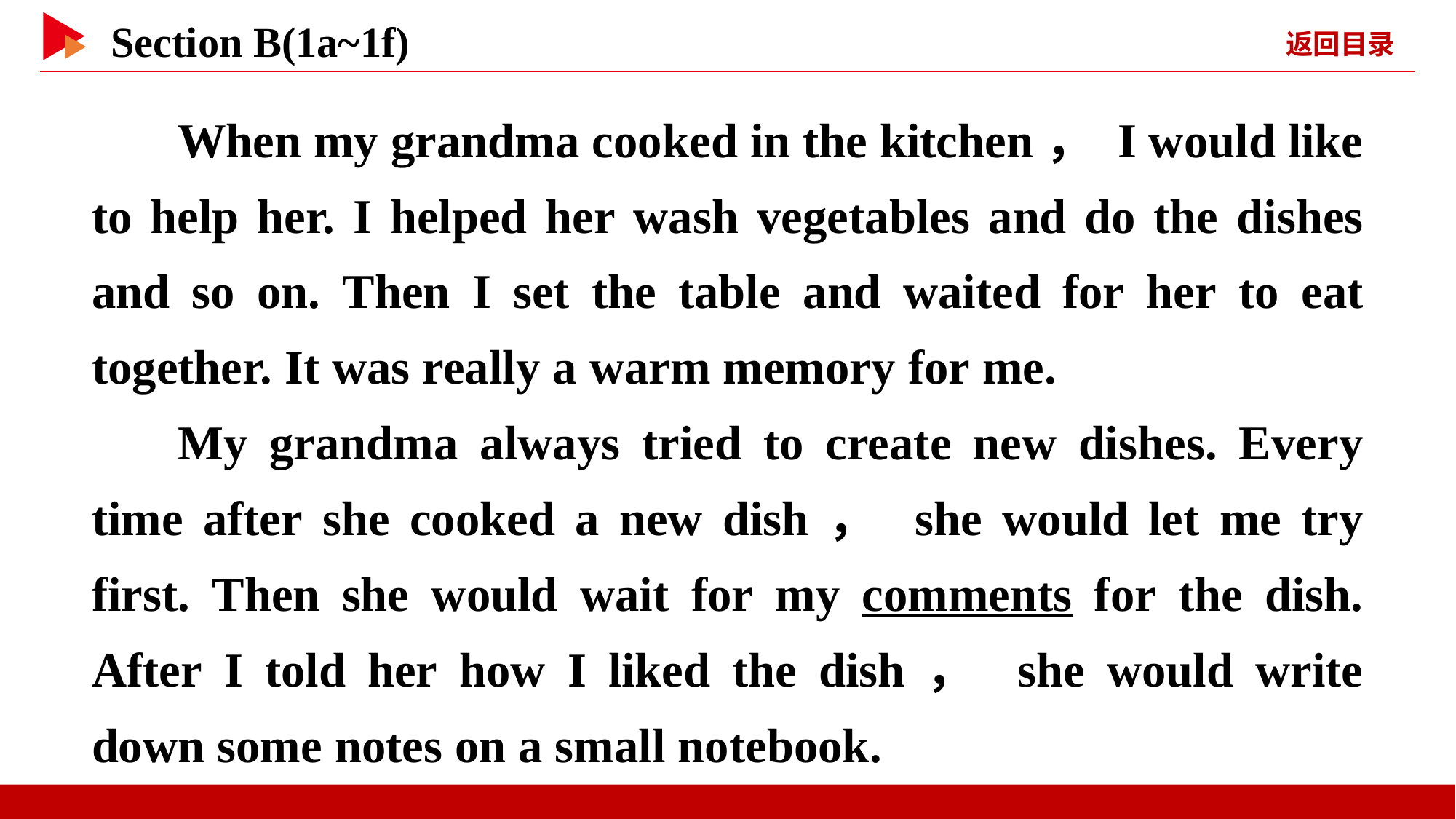

When my grandma cooked in the kitchen， I would like to help her. I helped her wash vegetables and do the dishes and so on. Then I set the table and waited for her to eat together. It was really a warm memory for me.
My grandma always tried to create new dishes. Every time after she cooked a new dish， she would let me try first. Then she would wait for my comments for the dish. After I told her how I liked the dish， she would write down some notes on a small notebook.